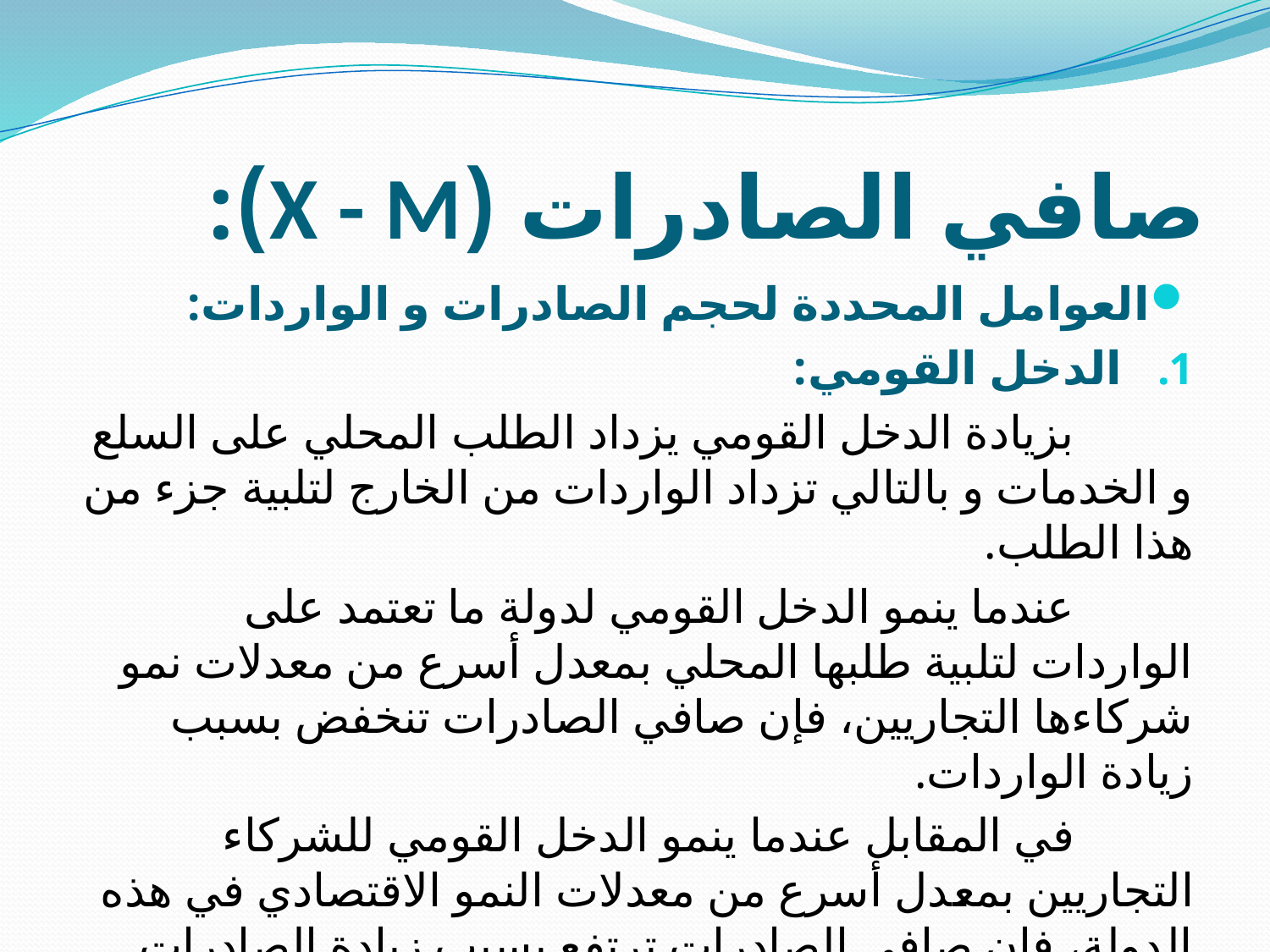

# صافي الصادرات (X - M):
العوامل المحددة لحجم الصادرات و الواردات:
الدخل القومي:
          بزيادة الدخل القومي يزداد الطلب المحلي على السلع و الخدمات و بالتالي تزداد الواردات من الخارج لتلبية جزء من هذا الطلب.
          عندما ينمو الدخل القومي لدولة ما تعتمد على الواردات لتلبية طلبها المحلي بمعدل أسرع من معدلات نمو شركاءها التجاريين، فإن صافي الصادرات تنخفض بسبب زيادة الواردات.
          في المقابل عندما ينمو الدخل القومي للشركاء التجاريين بمعدل أسرع من معدلات النمو الاقتصادي في هذه الدولة، فإن صافي الصادرات ترتفع بسبب زيادة الصادرات.